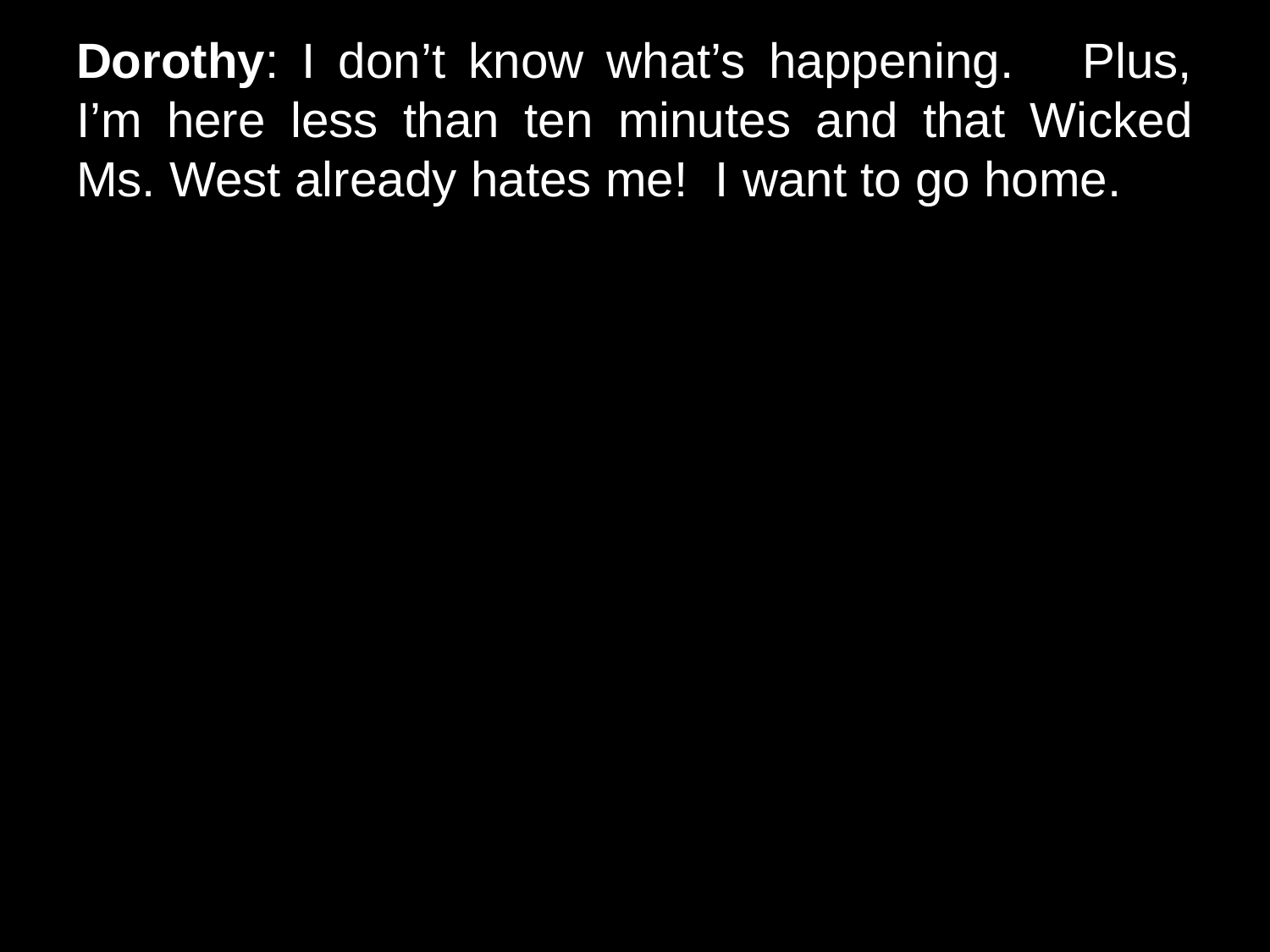

# Dorothy: I don’t know what’s happening.   Plus, I’m here less than ten minutes and that Wicked Ms. West already hates me!  I want to go home.